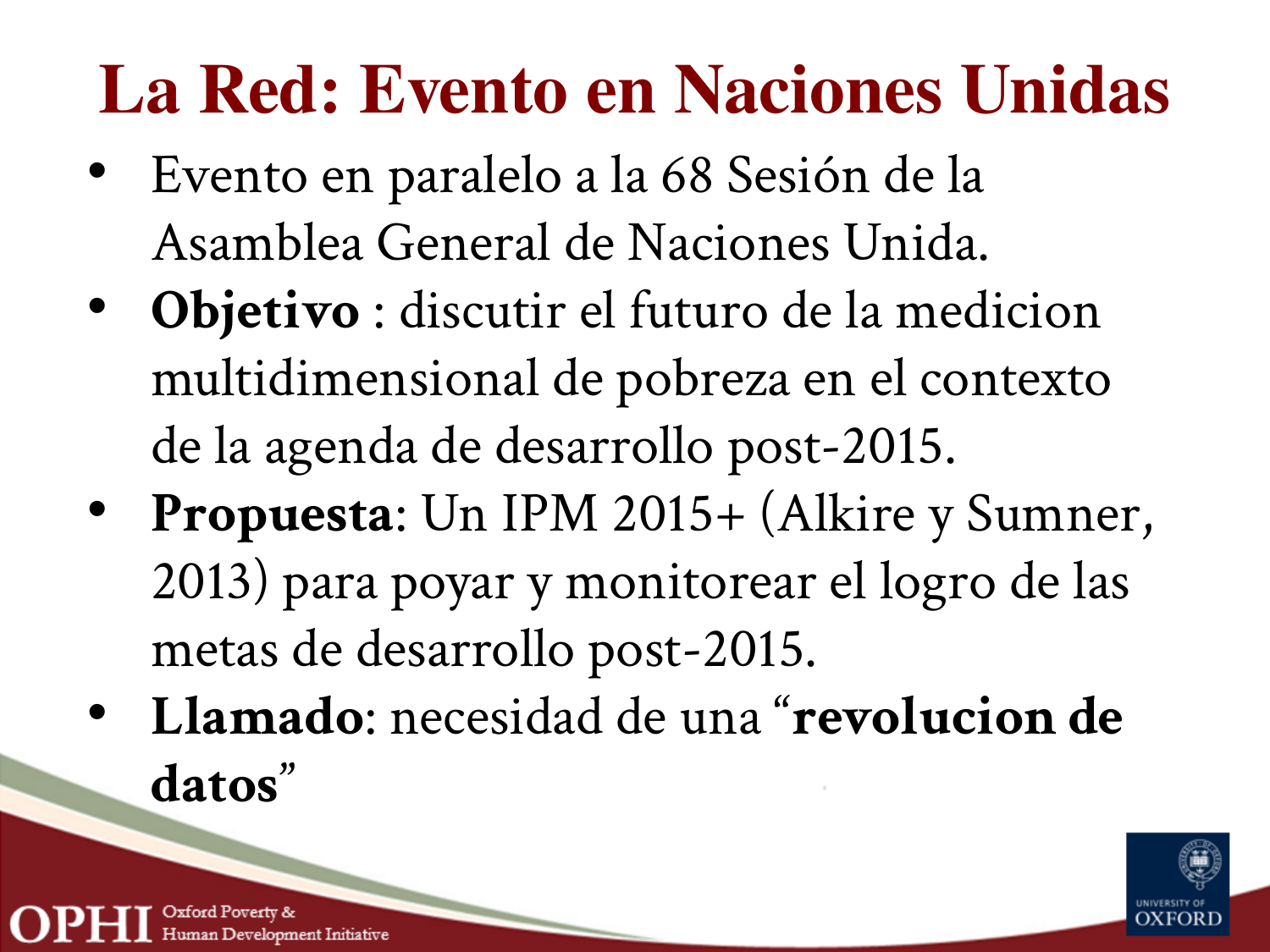

# La Red: Evento en Naciones Unidas
Evento en paralelo a la 68 Sesión de la Asamblea General de Naciones Unida.
Objetivo : discutir el futuro de la medicion multidimensional de pobreza en el contexto de la agenda de desarrollo post-2015.
Propuesta: Un IPM 2015+ (Alkire y Sumner, 2013) para poyar y monitorear el logro de las metas de desarrollo post-2015.
Llamado: necesidad de una “revolucion de datos”